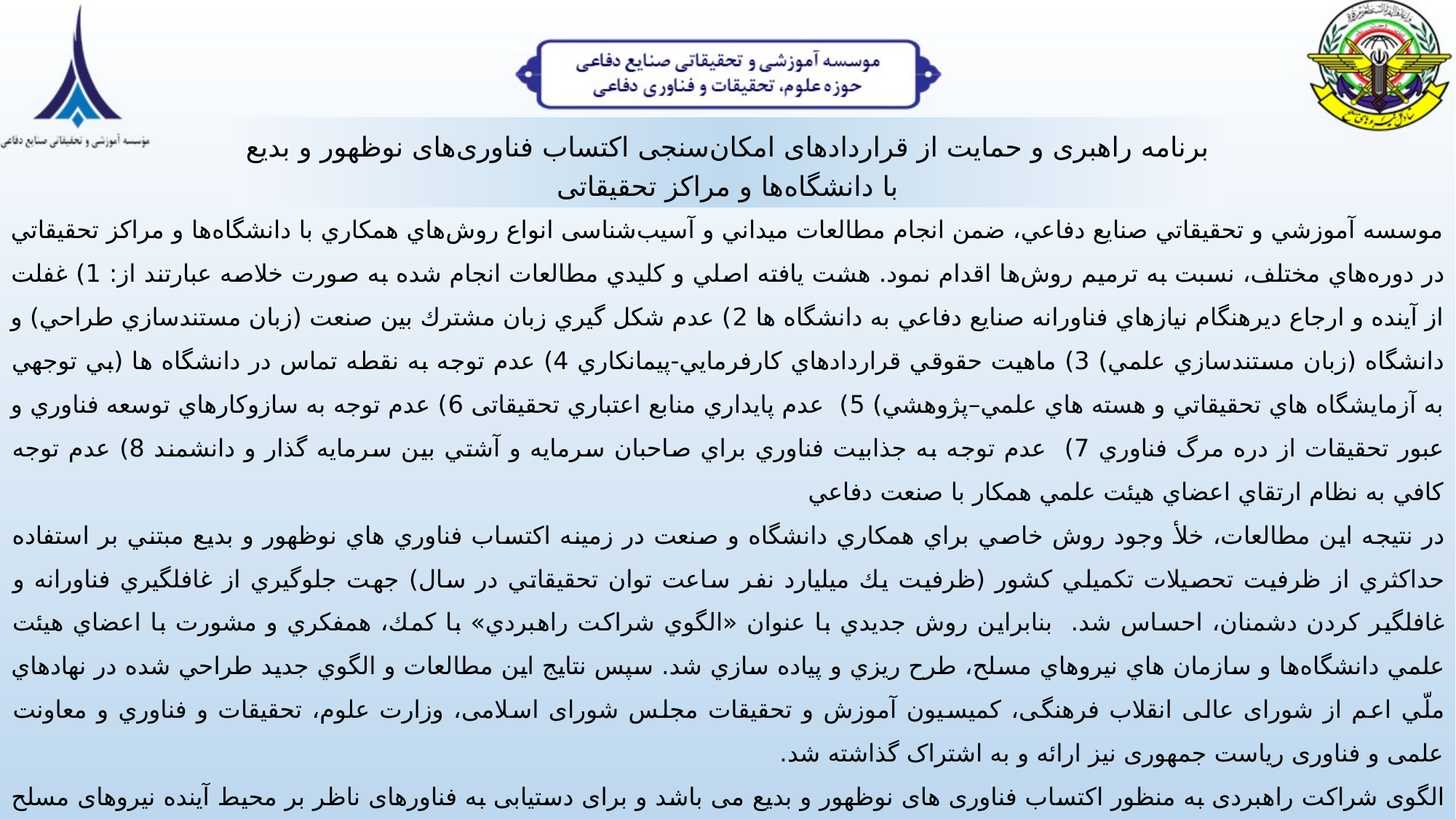

برنامه راهبری و حمایت از قراردادهای امکان‌سنجی اکتساب فناوری‌های نوظهور و بدیع
با دانشگاه‌ها و مراکز تحقیقاتی
موسسه آموزشي و تحقيقاتي صنايع دفاعي، ضمن انجام مطالعات ميداني و آسیب‌شناسی انواع روش‌هاي همكاري با دانشگاه‌ها و مراكز تحقيقاتي در دوره‌هاي مختلف، نسبت به ترميم روش‌ها اقدام نمود. هشت يافته اصلي و كليدي مطالعات انجام شده به صورت خلاصه عبارتند از: 1) غفلت از آينده و ارجاع ديرهنگام نيازهاي فناورانه صنايع دفاعي به دانشگاه ها 2) عدم شكل گيري زبان مشترك بين صنعت (زبان مستندسازي طراحي) و دانشگاه (زبان مستندسازي علمي) 3) ماهيت حقوقي قراردادهاي كارفرمايي-پيمانكاري 4) عدم توجه به نقطه تماس در دانشگاه ها (بي توجهي به آزمايشگاه هاي تحقيقاتي و هسته هاي علمي–پژوهشي) 5)  عدم پايداري منابع اعتباري تحقيقاتی 6) عدم توجه به سازوكارهاي توسعه فناوري و عبور تحقيقات از دره مرگ فناوري 7)  عدم توجه به جذابيت فناوري براي صاحبان سرمايه و آشتي بين سرمايه گذار و دانشمند 8) عدم توجه كافي به نظام ارتقاي اعضاي هيئت علمي همكار با صنعت دفاعي
در نتيجه اين مطالعات، خلأ وجود روش خاصي براي همكاري دانشگاه و صنعت در زمينه اكتساب فناوري هاي نوظهور و بديع مبتني بر استفاده حداكثري از ظرفيت تحصيلات تكميلي كشور (ظرفيت يك ميليارد نفر ساعت توان تحقيقاتي در سال) جهت جلوگيري از غافلگيري فناورانه و غافلگير كردن دشمنان، احساس شد.  بنابراين روش جديدي با عنوان «الگوي شراكت راهبردي» با كمك، همفكري و مشورت با اعضاي هيئت علمي دانشگاه‌ها و سازمان هاي نيروهاي مسلح، طرح ريزي و پياده سازي شد. سپس نتايج اين مطالعات و الگوي جديد طراحي شده در نهادهاي ملّي اعم از شورای عالی انقلاب فرهنگی، کمیسیون آموزش و تحقیقات مجلس شورای اسلامی، وزارت علوم، تحقيقات و فناوري و معاونت علمی و فناوری ریاست جمهوری نیز ارائه و به اشتراک گذاشته شد.
الگوی شراکت راهبردی به منظور اکتساب فناوری های نوظهور و بدیع می باشد و برای دستیابی به فناورهای ناظر بر محیط آینده نیروهای مسلح طراحی شده است. در اين روش جديد، كنسرسيومي از شركاي راهبردي براي اكتساب فناوري‌هاي نوظهور و بديع در بخش ملّي و نيروهاي مسلح شكل مي‌گيرد. با اجراي اين الگو، ضمن رفع بسياري از موانع همكاري هاي صنايع دفاعي و دانشگاه هاي كشور، شاهد دستاوردهاي جديد اين موج از همكاري‌ها، از طريق اكتساب فناوري هاي ناظر بر محيط آينده‌ي نيروهاي مسلح و پژوهش هاي مرز دانشي نوظهور و بديع با آفاق ميان مدت و بلند مدت براي پيشگيري از غافلگيري فناورانه و غافلگير نمودن دشمنان مي‌باشيم.